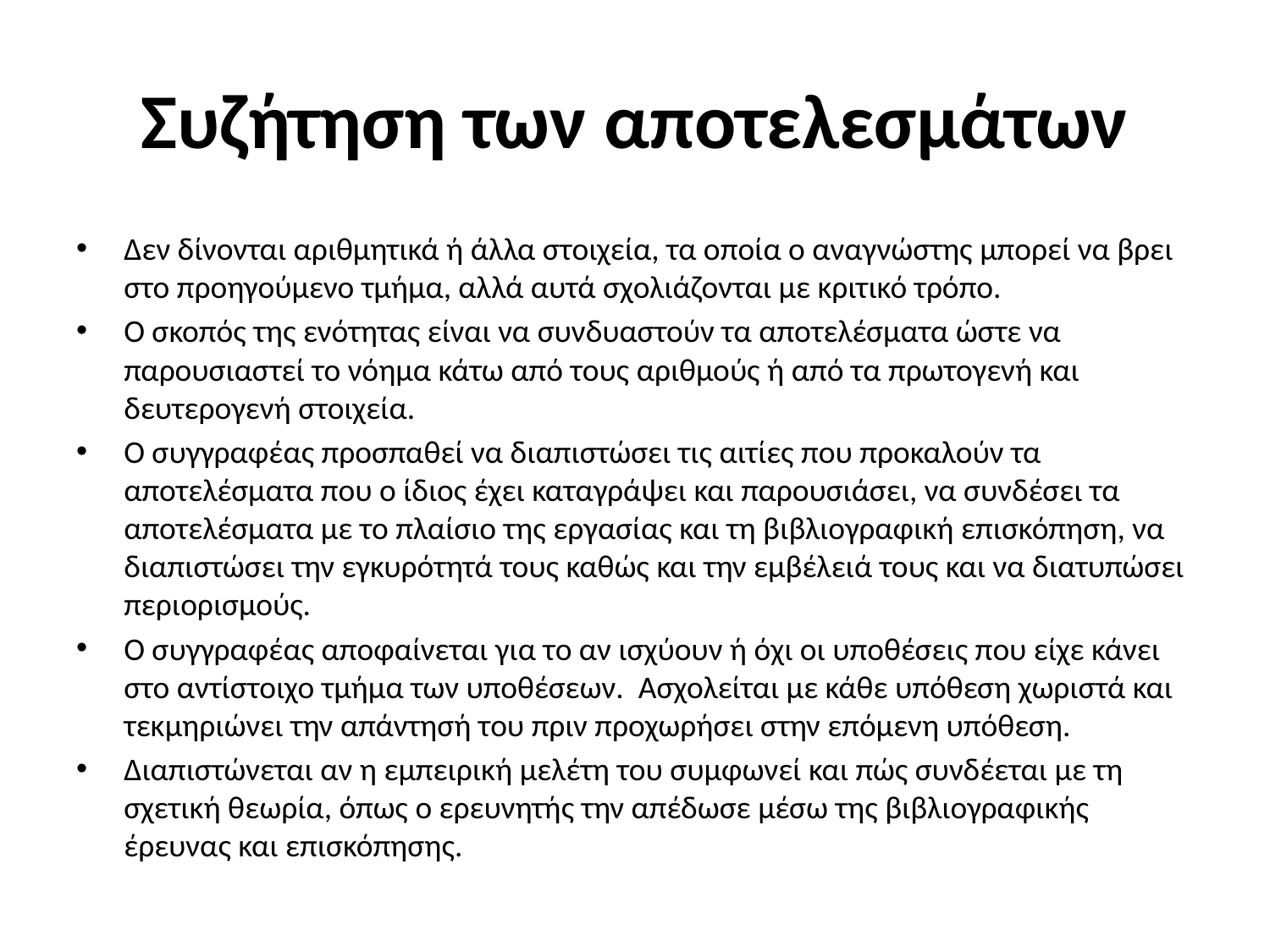

# Συζήτηση των αποτελεσμάτων
Δεν δίνονται αριθμητικά ή άλλα στοιχεία, τα οποία ο αναγνώστης μπορεί να βρει στο προηγούμενο τμήμα, αλλά αυτά σχολιάζονται με κριτικό τρόπο.
Ο σκοπός της ενότητας είναι να συνδυαστούν τα αποτελέσματα ώστε να παρουσιαστεί το νόημα κάτω από τους αριθμούς ή από τα πρωτογενή και δευτερογενή στοιχεία.
Ο συγγραφέας προσπαθεί να διαπιστώσει τις αιτίες που προκαλούν τα αποτελέσματα που ο ίδιος έχει καταγράψει και παρουσιάσει, να συνδέσει τα αποτελέσματα με το πλαίσιο της εργασίας και τη βιβλιογραφική επισκόπηση, να διαπιστώσει την εγκυρότητά τους καθώς και την εμβέλειά τους και να διατυπώσει περιορισμούς.
Ο συγγραφέας αποφαίνεται για το αν ισχύουν ή όχι οι υποθέσεις που είχε κάνει στο αντίστοιχο τμήμα των υποθέσεων.  Ασχολείται με κάθε υπόθεση χωριστά και τεκμηριώνει την απάντησή του πριν προχωρήσει στην επόμενη υπόθεση.
Διαπιστώνεται αν η εμπειρική μελέτη του συμφωνεί και πώς συνδέεται με τη σχετική θεωρία, όπως ο ερευνητής την απέδωσε μέσω της βιβλιογραφικής έρευνας και επισκόπησης.